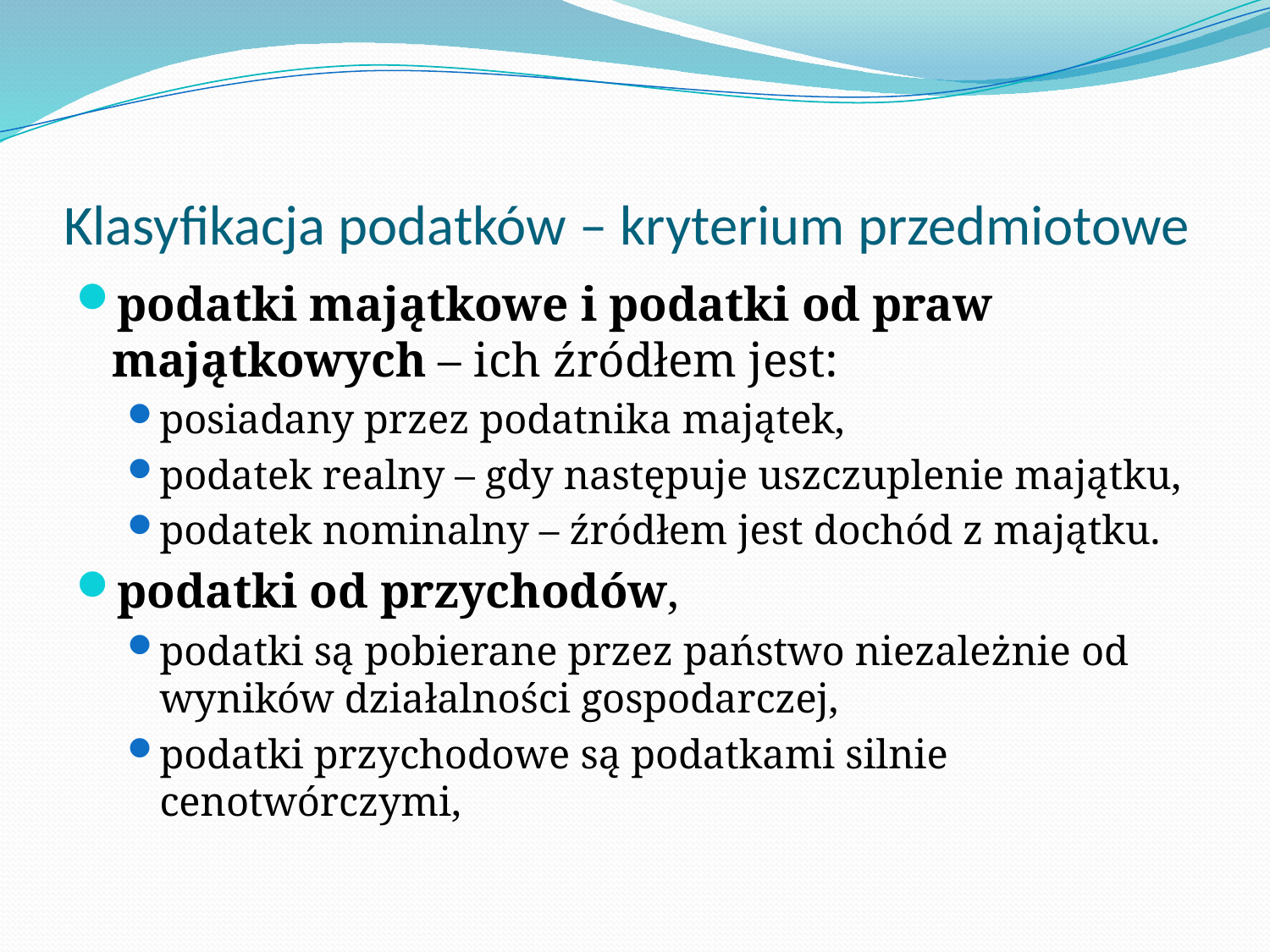

# Klasyfikacja podatków – kryterium przedmiotowe
podatki majątkowe i podatki od praw majątkowych – ich źródłem jest:
posiadany przez podatnika majątek,
podatek realny – gdy następuje uszczuplenie majątku,
podatek nominalny – źródłem jest dochód z majątku.
podatki od przychodów,
podatki są pobierane przez państwo niezależnie od wyników działalności gospodarczej,
podatki przychodowe są podatkami silnie cenotwórczymi,